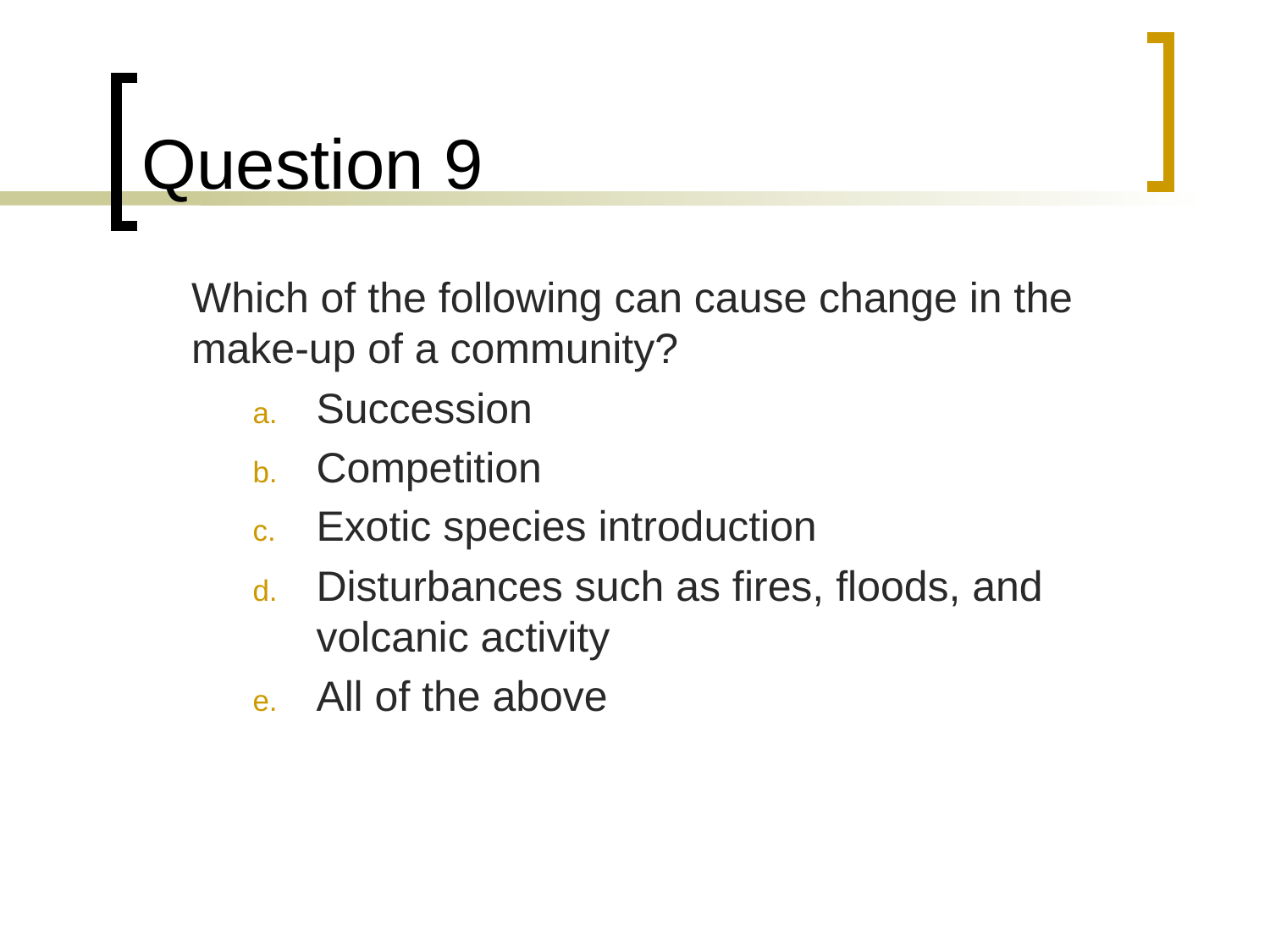

# Question 9
	Which of the following can cause change in the make-up of a community?
Succession
Competition
Exotic species introduction
Disturbances such as fires, floods, and volcanic activity
All of the above